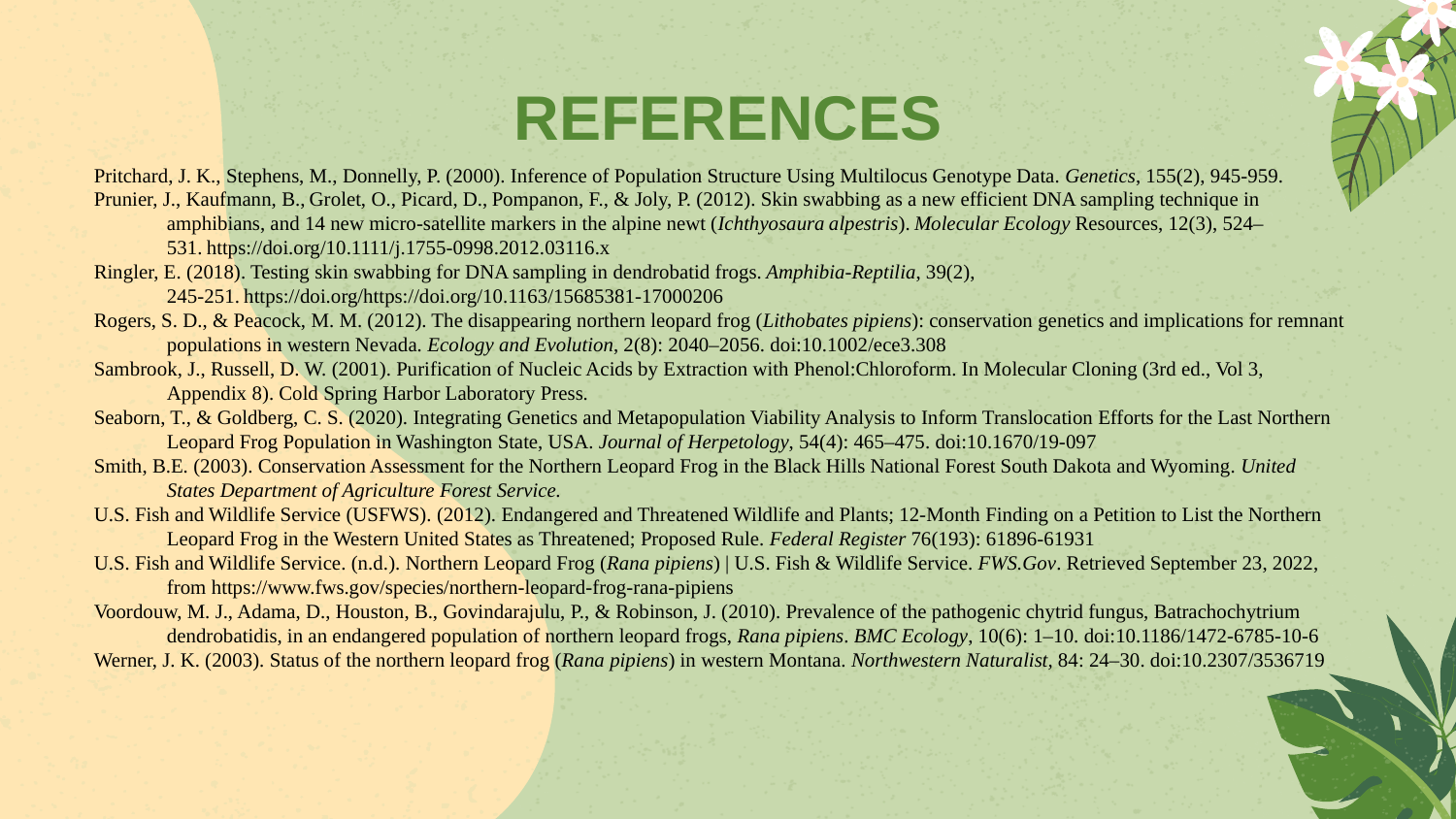

# REFERENCES

Pritchard, J. K., Stephens, M., Donnelly, P. (2000). Inference of Population Structure Using Multilocus Genotype Data. Genetics, 155(2), 945-959.
Prunier, J., Kaufmann, B., Grolet, O., Picard, D., Pompanon, F., & Joly, P. (2012). Skin swabbing as a new efficient DNA sampling technique in amphibians, and 14 new micro-satellite markers in the alpine newt (Ichthyosaura alpestris). Molecular Ecology Resources, 12(3), 524–531. https://doi.org/10.1111/j.1755-0998.2012.03116.x
Ringler, E. (2018). Testing skin swabbing for DNA sampling in dendrobatid frogs. Amphibia-Reptilia, 39(2), 245-251. https://doi.org/https://doi.org/10.1163/15685381-17000206
Rogers, S. D., & Peacock, M. M. (2012). The disappearing northern leopard frog (Lithobates pipiens): conservation genetics and implications for remnant populations in western Nevada. Ecology and Evolution, 2(8): 2040–2056. doi:10.1002/ece3.308
Sambrook, J., Russell, D. W. (2001). Purification of Nucleic Acids by Extraction with Phenol:Chloroform. In Molecular Cloning (3rd ed., Vol 3, Appendix 8). Cold Spring Harbor Laboratory Press.
Seaborn, T., & Goldberg, C. S. (2020). Integrating Genetics and Metapopulation Viability Analysis to Inform Translocation Efforts for the Last Northern Leopard Frog Population in Washington State, USA. Journal of Herpetology, 54(4): 465–475. doi:10.1670/19-097
Smith, B.E. (2003). Conservation Assessment for the Northern Leopard Frog in the Black Hills National Forest South Dakota and Wyoming. United States Department of Agriculture Forest Service.
U.S. Fish and Wildlife Service (USFWS). (2012). Endangered and Threatened Wildlife and Plants; 12-Month Finding on a Petition to List the Northern Leopard Frog in the Western United States as Threatened; Proposed Rule. Federal Register 76(193): 61896-61931
U.S. Fish and Wildlife Service. (n.d.). Northern Leopard Frog (Rana pipiens) | U.S. Fish & Wildlife Service. FWS.Gov. Retrieved September 23, 2022, from https://www.fws.gov/species/northern-leopard-frog-rana-pipiens
Voordouw, M. J., Adama, D., Houston, B., Govindarajulu, P., & Robinson, J. (2010). Prevalence of the pathogenic chytrid fungus, Batrachochytrium dendrobatidis, in an endangered population of northern leopard frogs, Rana pipiens. BMC Ecology, 10(6): 1–10. doi:10.1186/1472-6785-10-6
Werner, J. K. (2003). Status of the northern leopard frog (Rana pipiens) in western Montana. Northwestern Naturalist, 84: 24–30. doi:10.2307/3536719